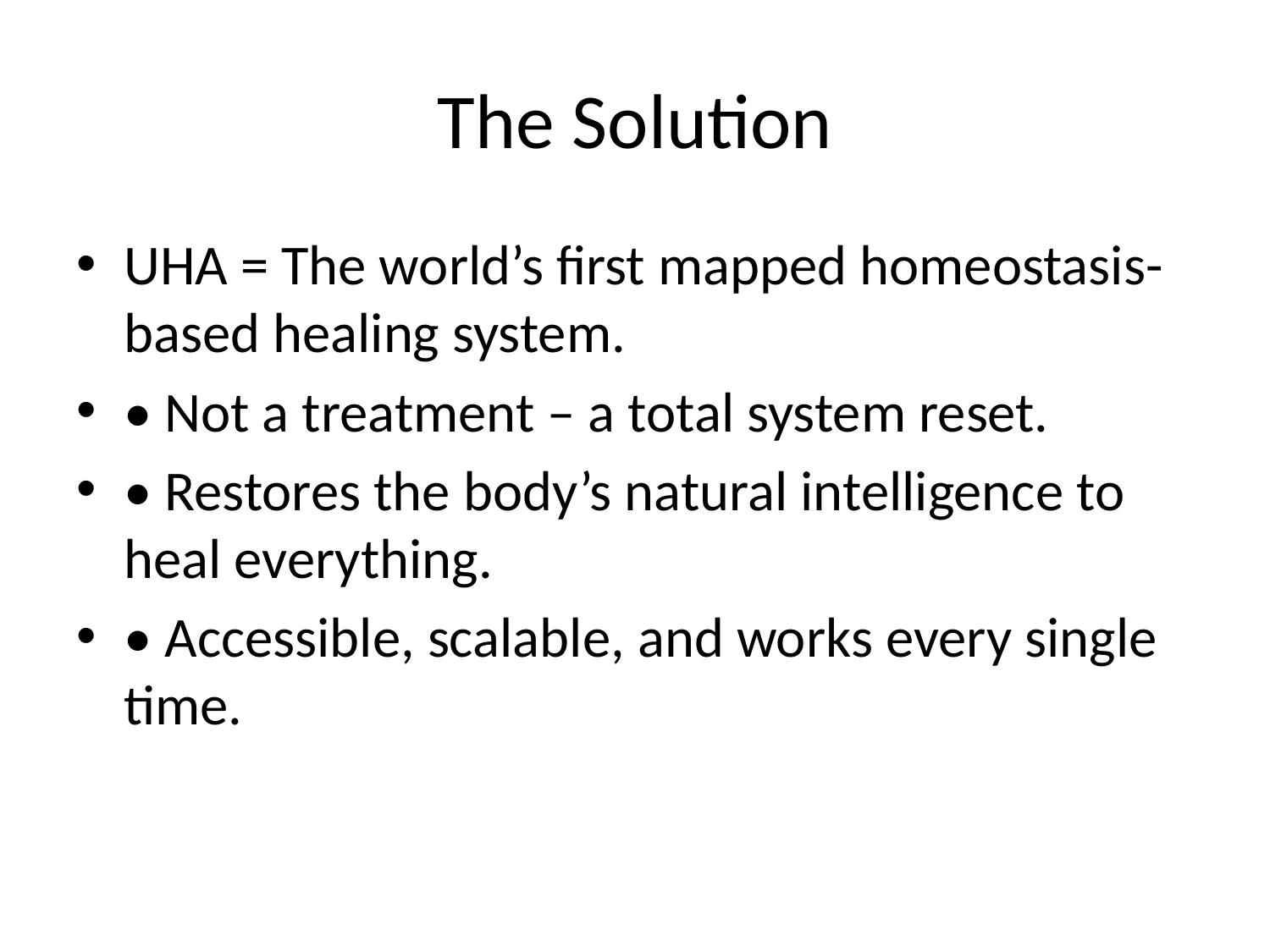

# The Solution
UHA = The world’s first mapped homeostasis-based healing system.
• Not a treatment – a total system reset.
• Restores the body’s natural intelligence to heal everything.
• Accessible, scalable, and works every single time.